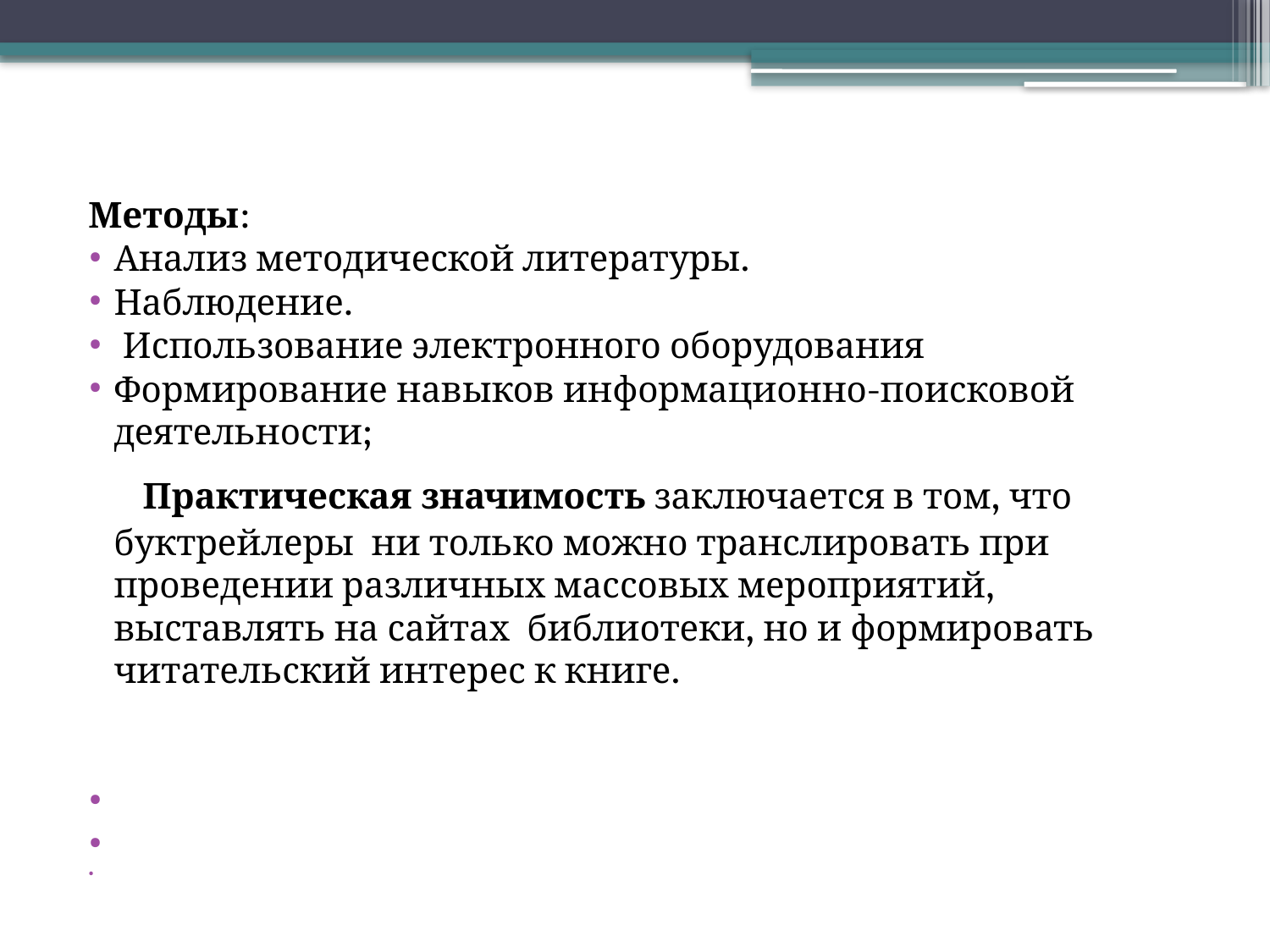

#
Методы:
Анализ методической литературы.
Наблюдение.
 Использование электронного оборудования
Формирование навыков информационно-поисковой деятельности;
    Практическая значимость заключается в том, что  буктрейлеры  ни только можно транслировать при проведении различных массовых мероприятий, выставлять на сайтах  библиотеки, но и формировать читательский интерес к книге.